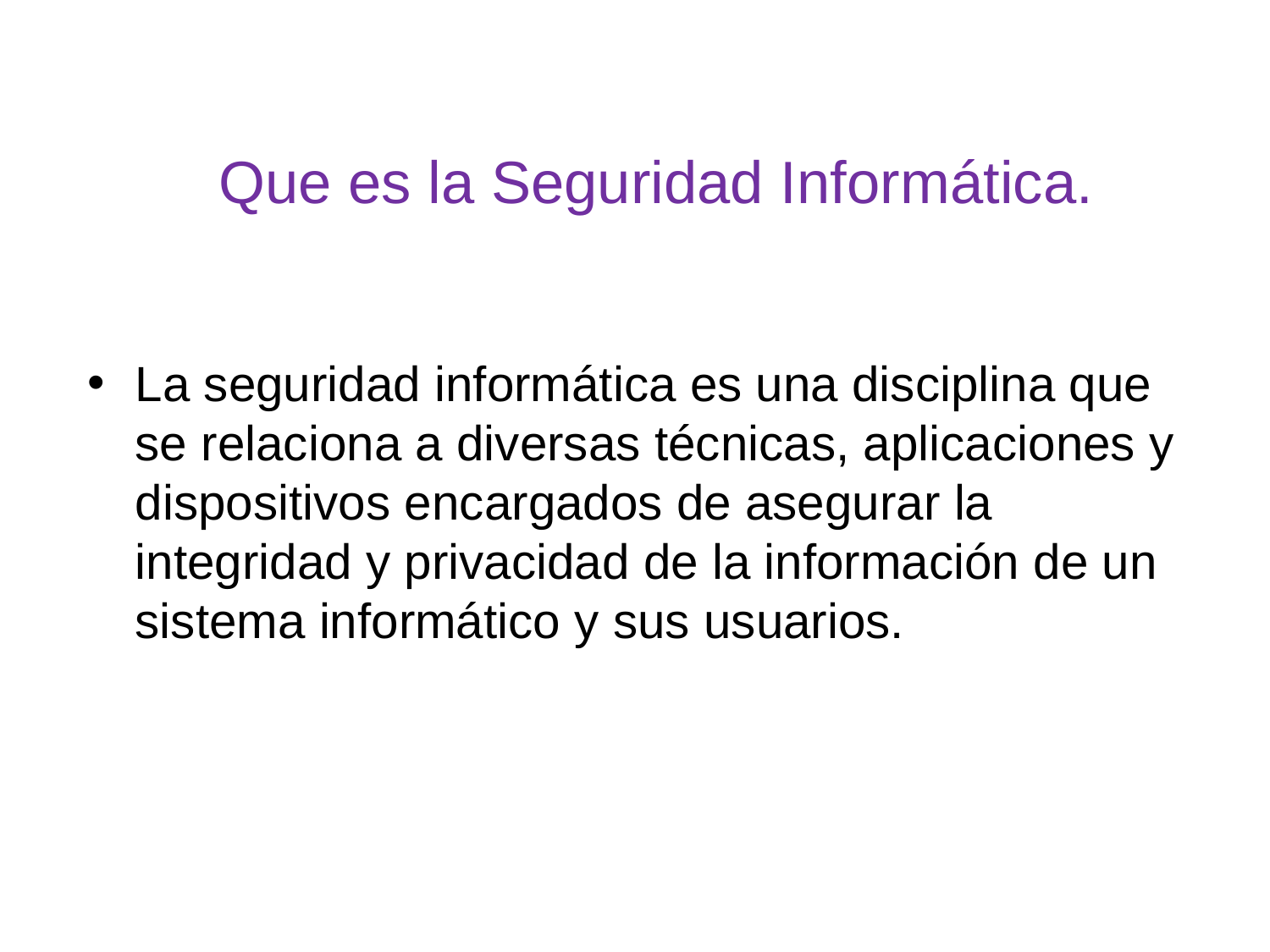

# Que es la Seguridad Informática.
La seguridad informática es una disciplina que se relaciona a diversas técnicas, aplicaciones y dispositivos encargados de asegurar la integridad y privacidad de la información de un sistema informático y sus usuarios.